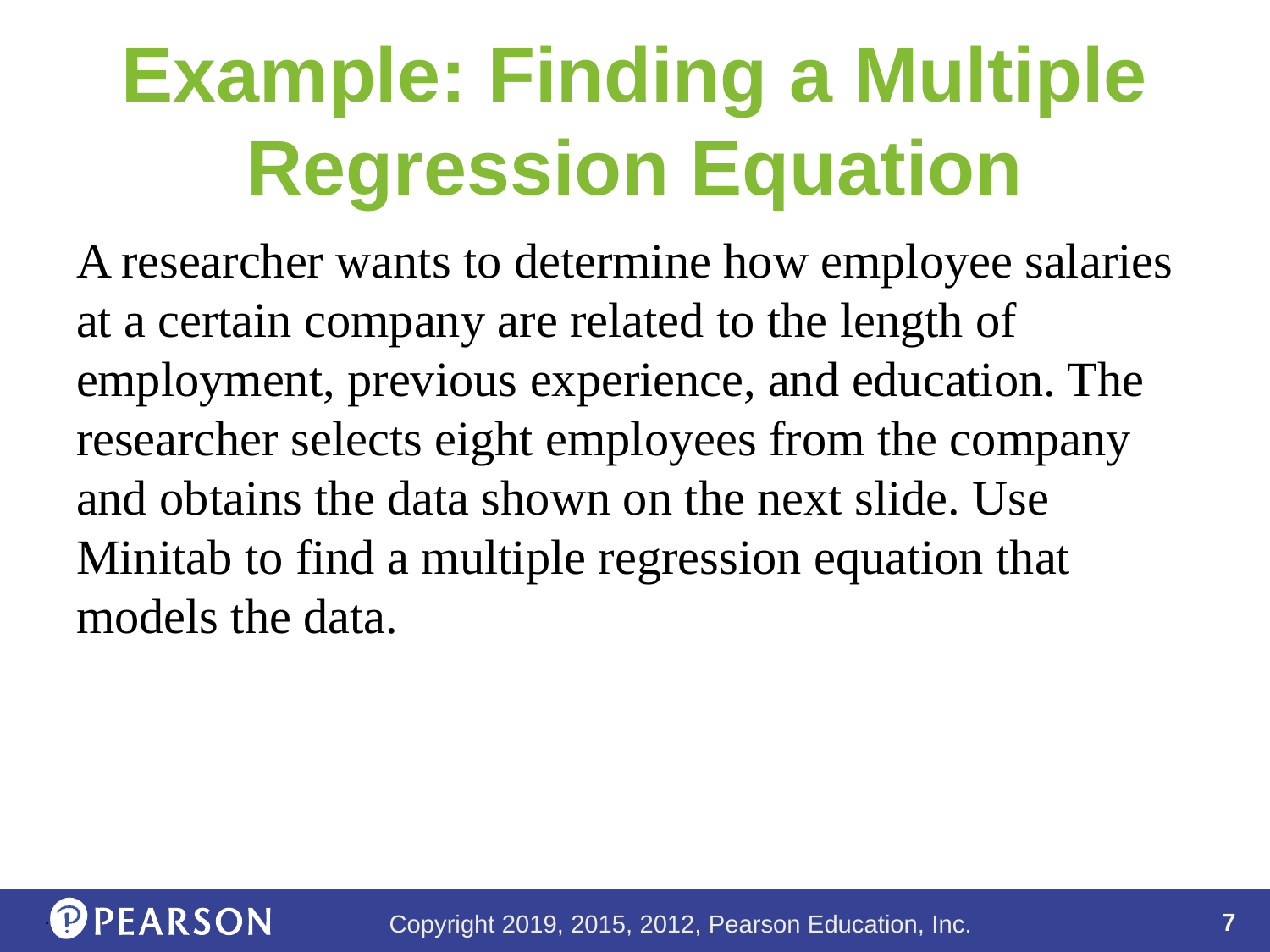

# Example: Finding a Multiple Regression Equation
A researcher wants to determine how employee salaries at a certain company are related to the length of employment, previous experience, and education. The researcher selects eight employees from the company and obtains the data shown on the next slide. Use Minitab to find a multiple regression equation that models the data.

.